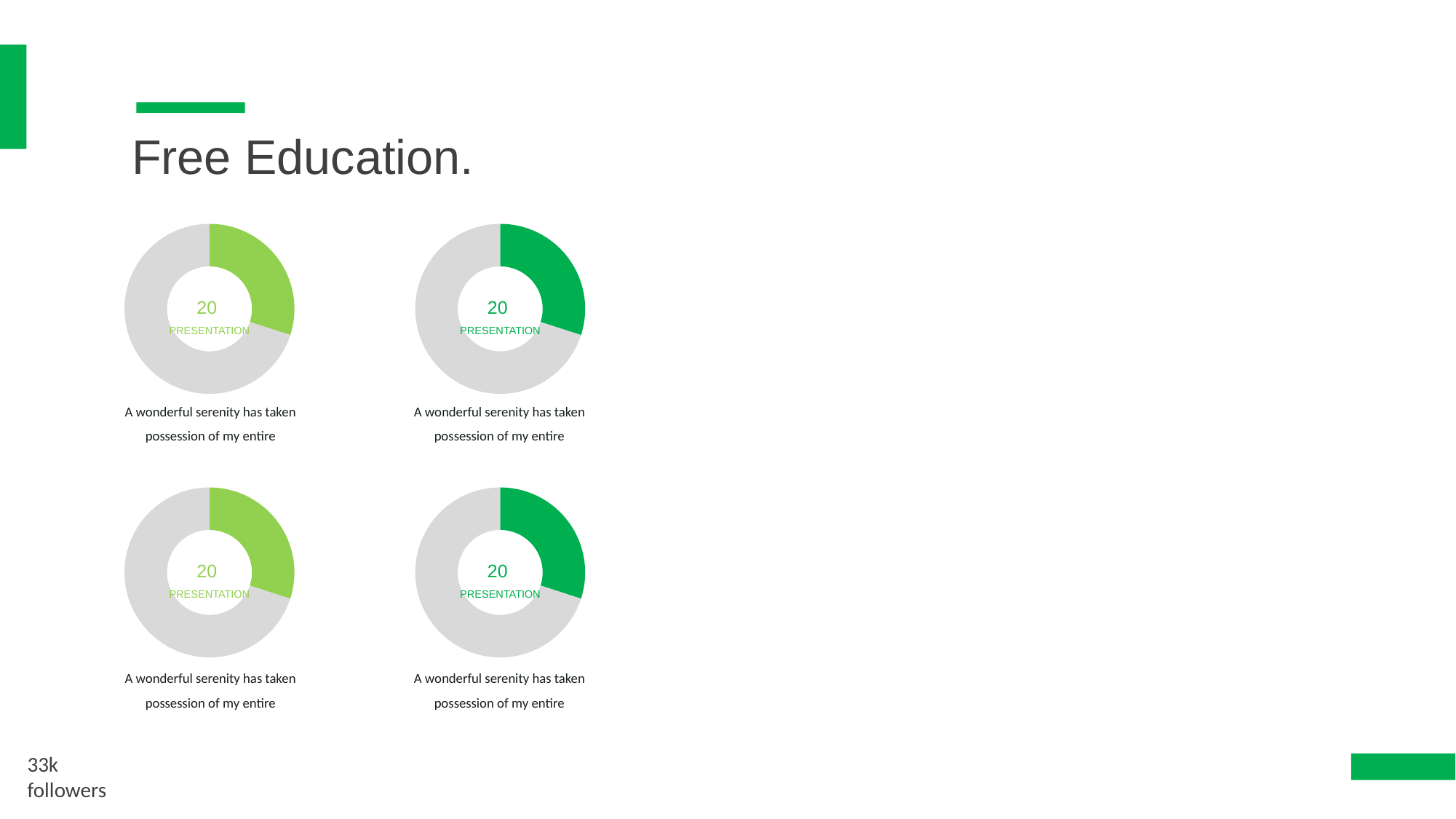

Free Education.

### Chart

| Category | Sales |
|---|---|
| 1st Qtr | 30.0 |
| 2nd Qtr | 70.0 |

### Chart

| Category | Sales |
|---|---|
| 1st Qtr | 30.0 |
| 2nd Qtr | 70.0 |
20
PRESENTATION
20
PRESENTATION
A wonderful serenity has taken possession of my entire
A wonderful serenity has taken possession of my entire

### Chart

| Category | Sales |
|---|---|
| 1st Qtr | 30.0 |
| 2nd Qtr | 70.0 |

### Chart

| Category | Sales |
|---|---|
| 1st Qtr | 30.0 |
| 2nd Qtr | 70.0 |
20
PRESENTATION
20
PRESENTATION
A wonderful serenity has taken possession of my entire
A wonderful serenity has taken possession of my entire

33k
followers